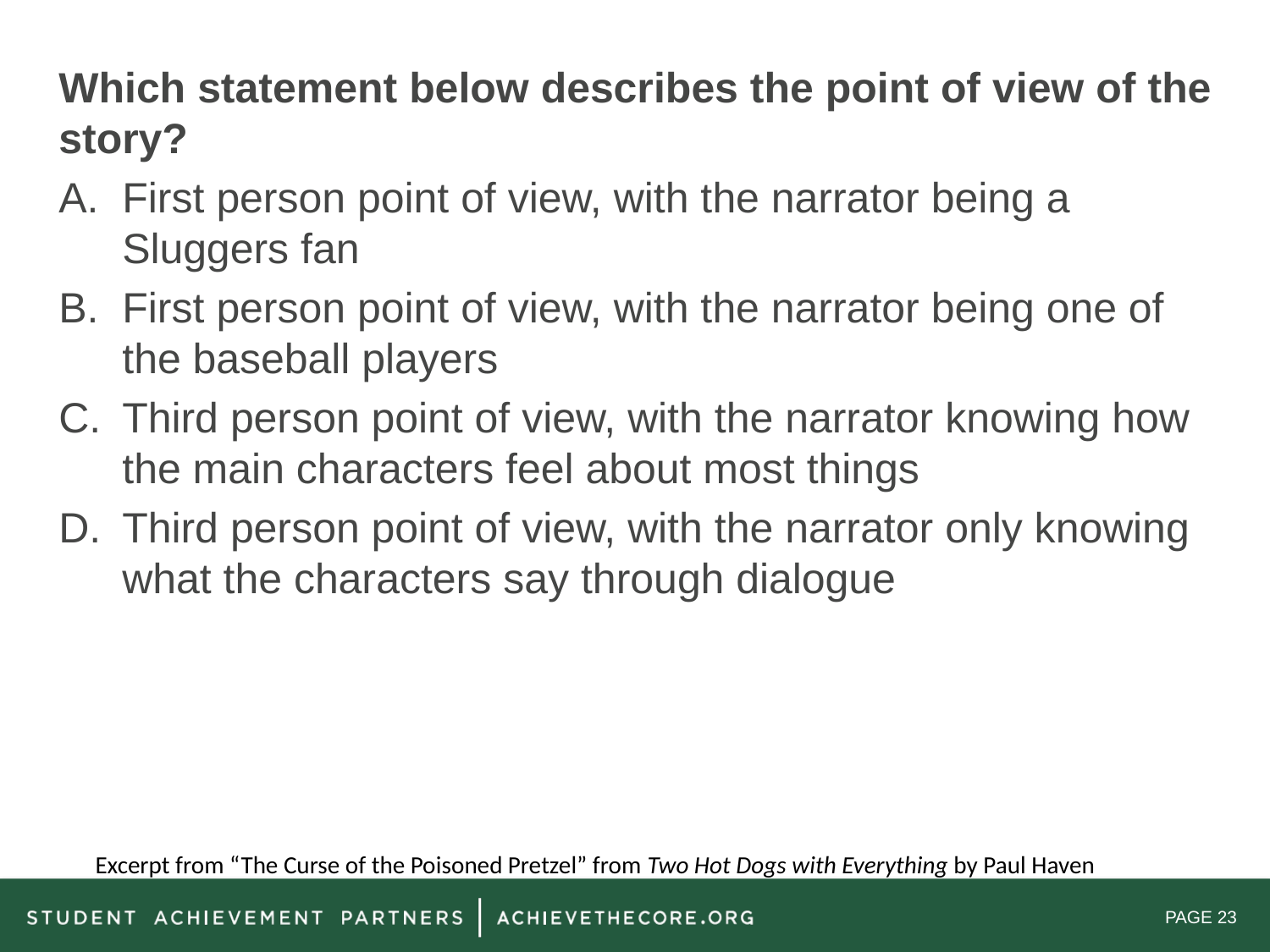

Which statement below describes the point of view of the story?
First person point of view, with the narrator being a Sluggers fan
First person point of view, with the narrator being one of the baseball players
Third person point of view, with the narrator knowing how the main characters feel about most things
Third person point of view, with the narrator only knowing what the characters say through dialogue

Excerpt from “The Curse of the Poisoned Pretzel” from Two Hot Dogs with Everything by Paul Haven